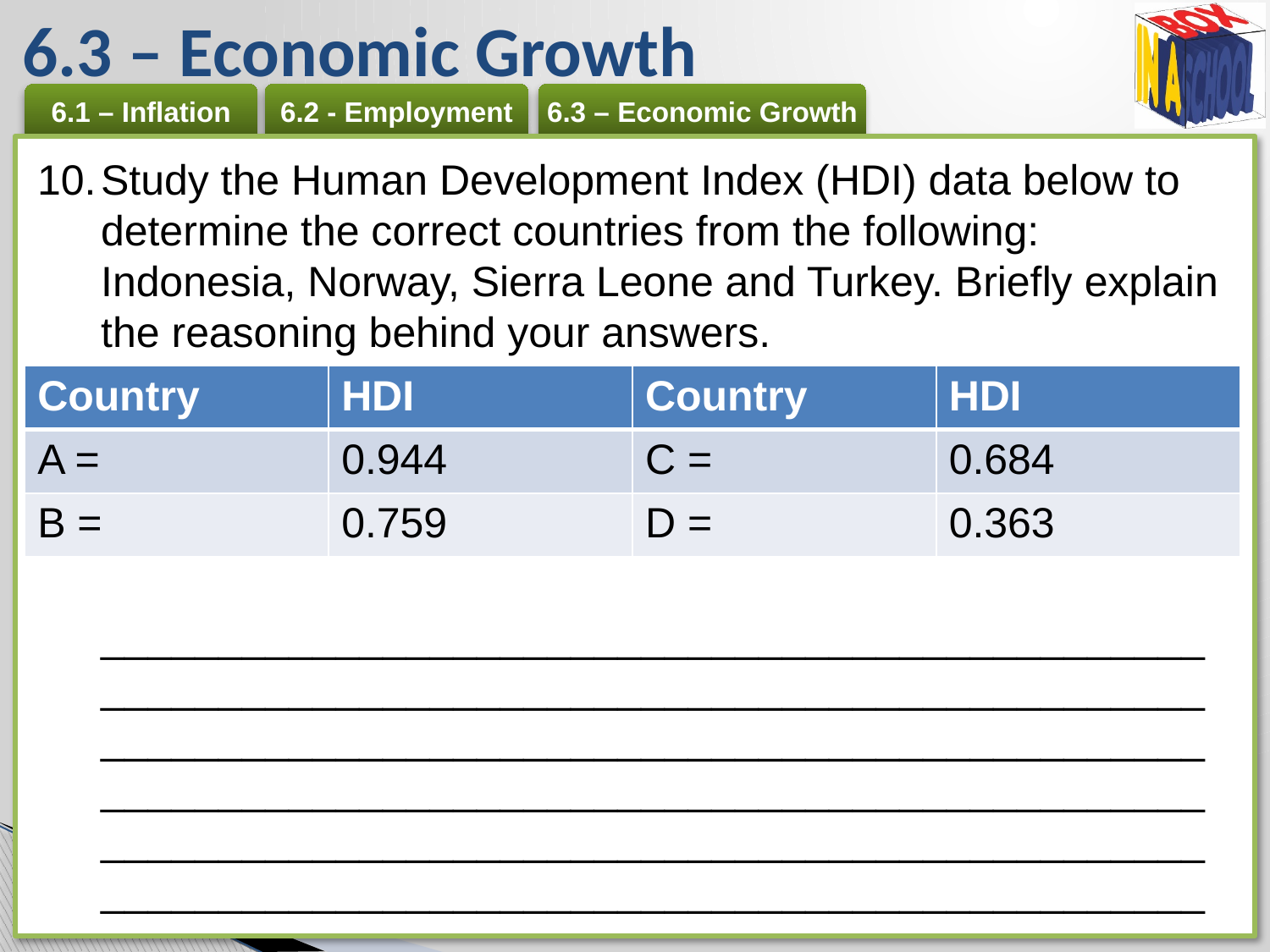

# 6.3 – Economic Growth
Study the Human Development Index (HDI) data below to determine the correct countries from the following: Indonesia, Norway, Sierra Leone and Turkey. Briefly explain the reasoning behind your answers.	[6]
_________________________________________________________________________________________________________________________________________________________________________________________________________________________________________________________________________________________________________________________________________
| Country | HDI | Country | HDI |
| --- | --- | --- | --- |
| A = | 0.944 | C = | 0.684 |
| B = | 0.759 | D = | 0.363 |